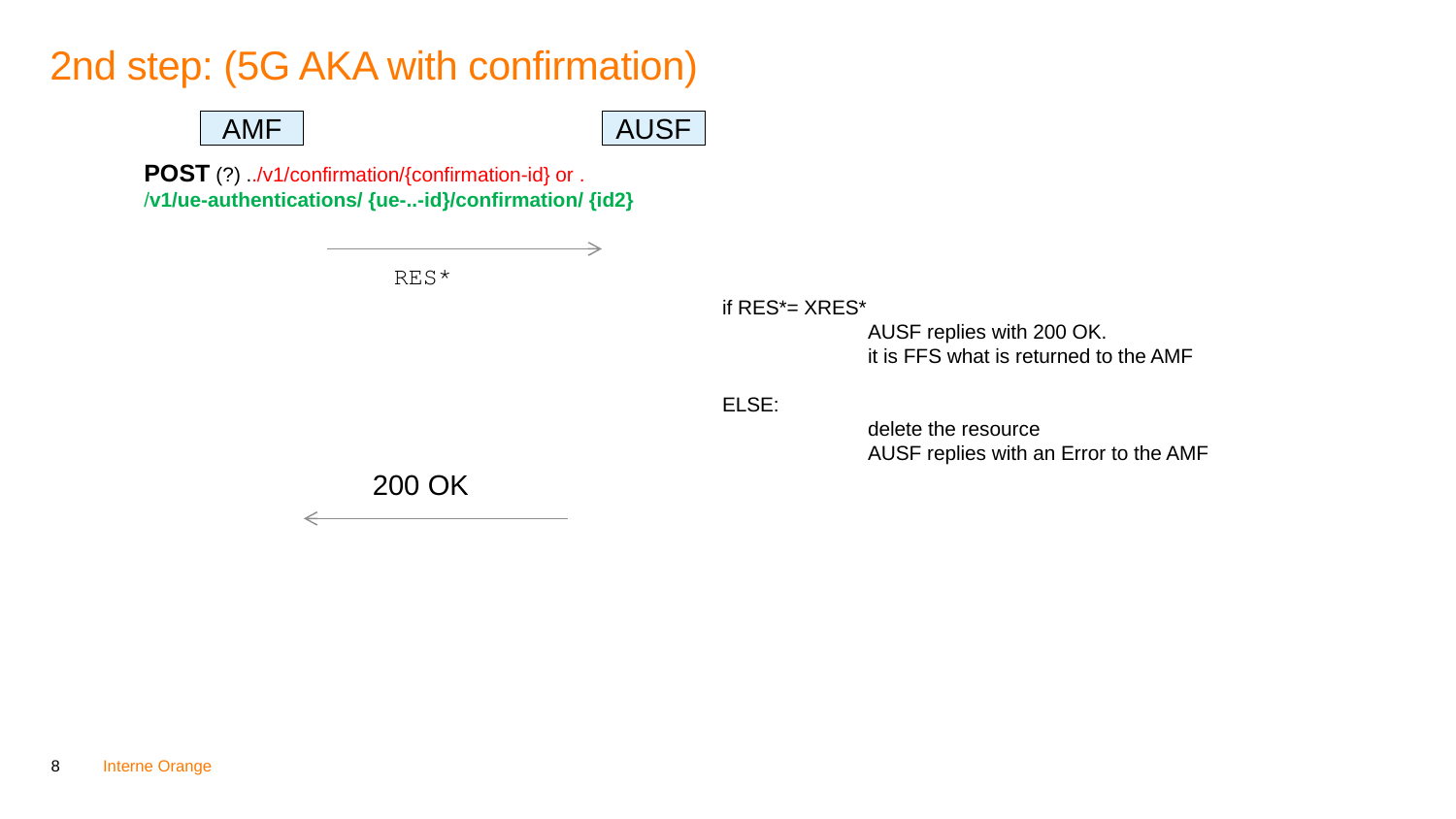

# 2nd step: (5G AKA with confirmation)
AUSF
AMF
POST (?) ../v1/confirmation/{confirmation-id} or .
/v1/ue-authentications/ {ue-..-id}/confirmation/ {id2}
RES*
if RES*= XRES*
	AUSF replies with 200 OK.
	it is FFS what is returned to the AMF

ELSE:
	delete the resource
	AUSF replies with an Error to the AMF

200 OK